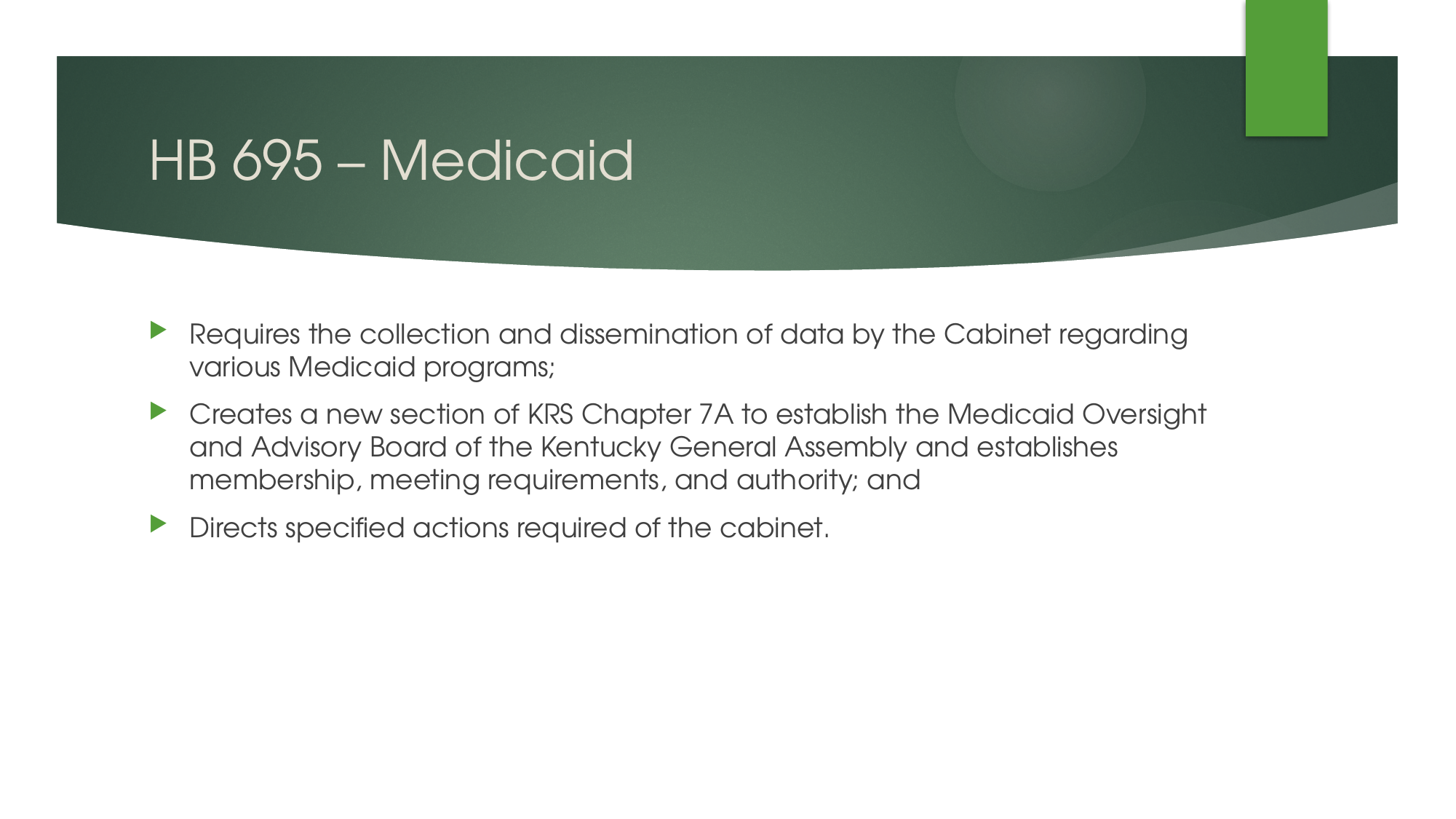

# HB 695 – Medicaid
Requires the collection and dissemination of data by the Cabinet regarding various Medicaid programs;
Creates a new section of KRS Chapter 7A to establish the Medicaid Oversight and Advisory Board of the Kentucky General Assembly and establishes membership, meeting requirements, and authority; and
Directs specified actions required of the cabinet.